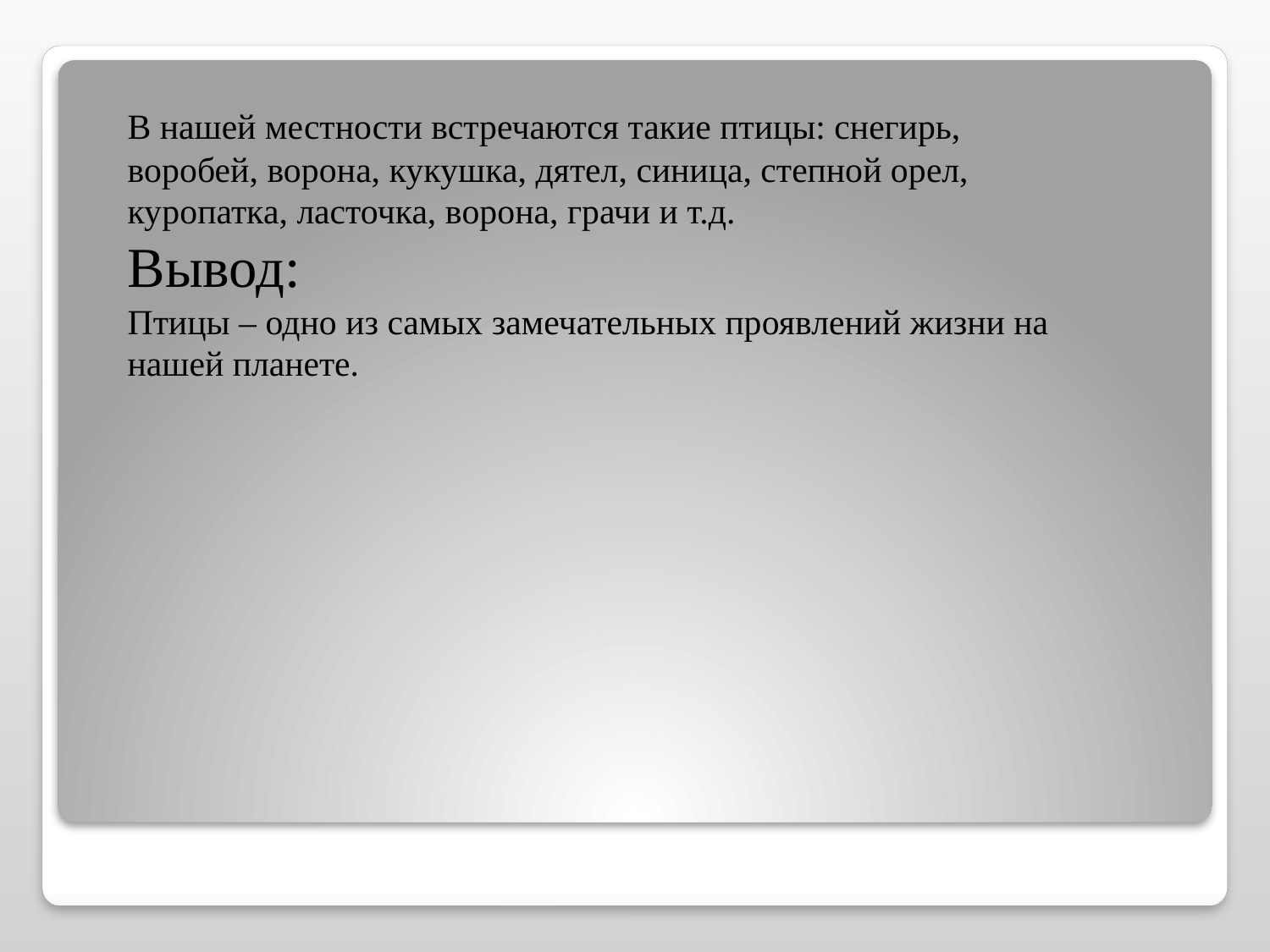

В нашей местности встречаются такие птицы: снегирь, воробей, ворона, кукушка, дятел, синица, степной орел, куропатка, ласточка, ворона, грачи и т.д.
Вывод:
Птицы – одно из самых замечательных проявлений жизни на нашей планете.